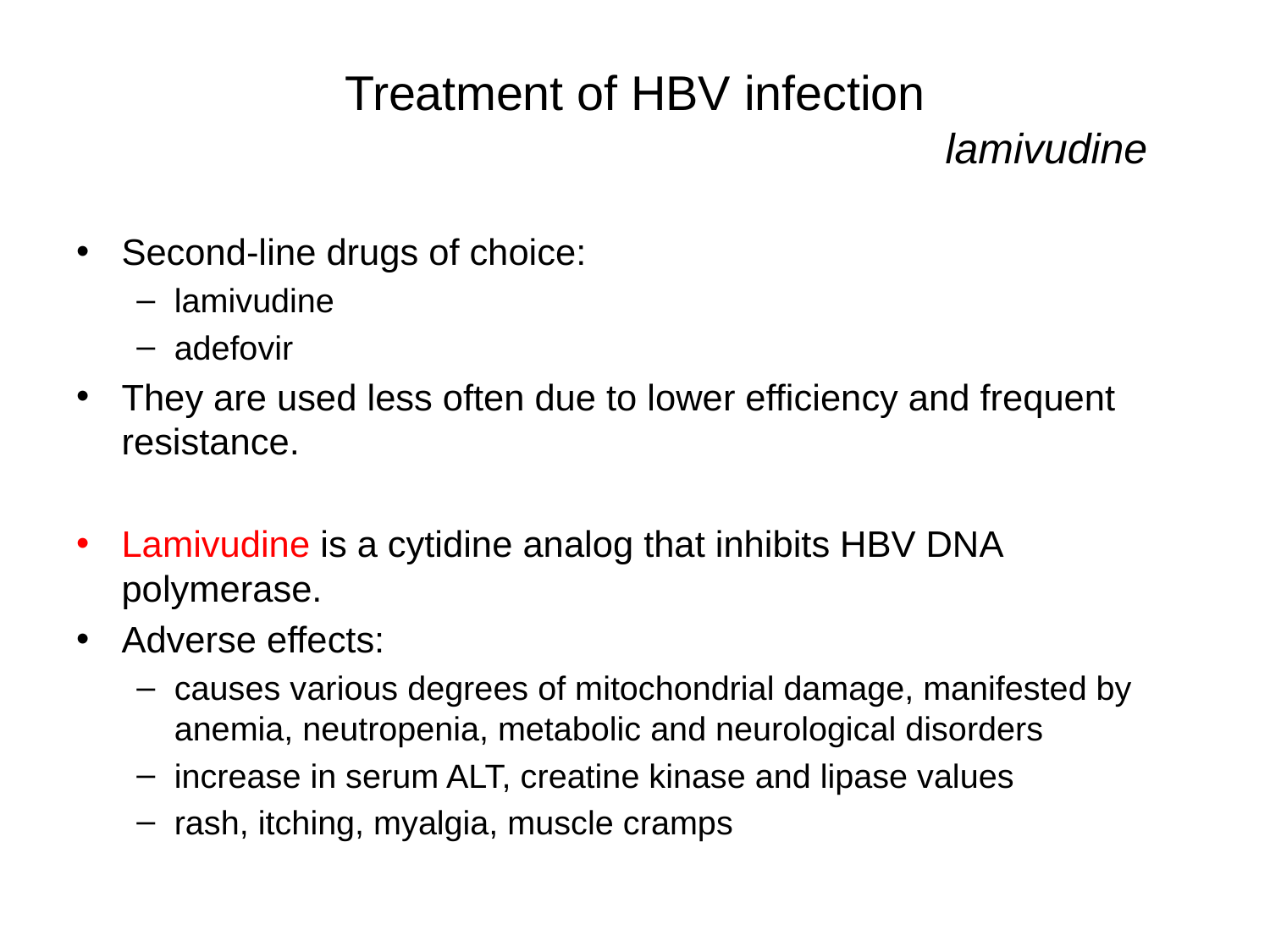

# Treatment of HBV infection lamivudine
Second-line drugs of choice:
lamivudine
adefovir
They are used less often due to lower efficiency and frequent resistance.

Lamivudine is a cytidine analog that inhibits HBV DNA polymerase.
Adverse effects:
causes various degrees of mitochondrial damage, manifested by anemia, neutropenia, metabolic and neurological disorders
increase in serum ALT, creatine kinase and lipase values
rash, itching, myalgia, muscle cramps